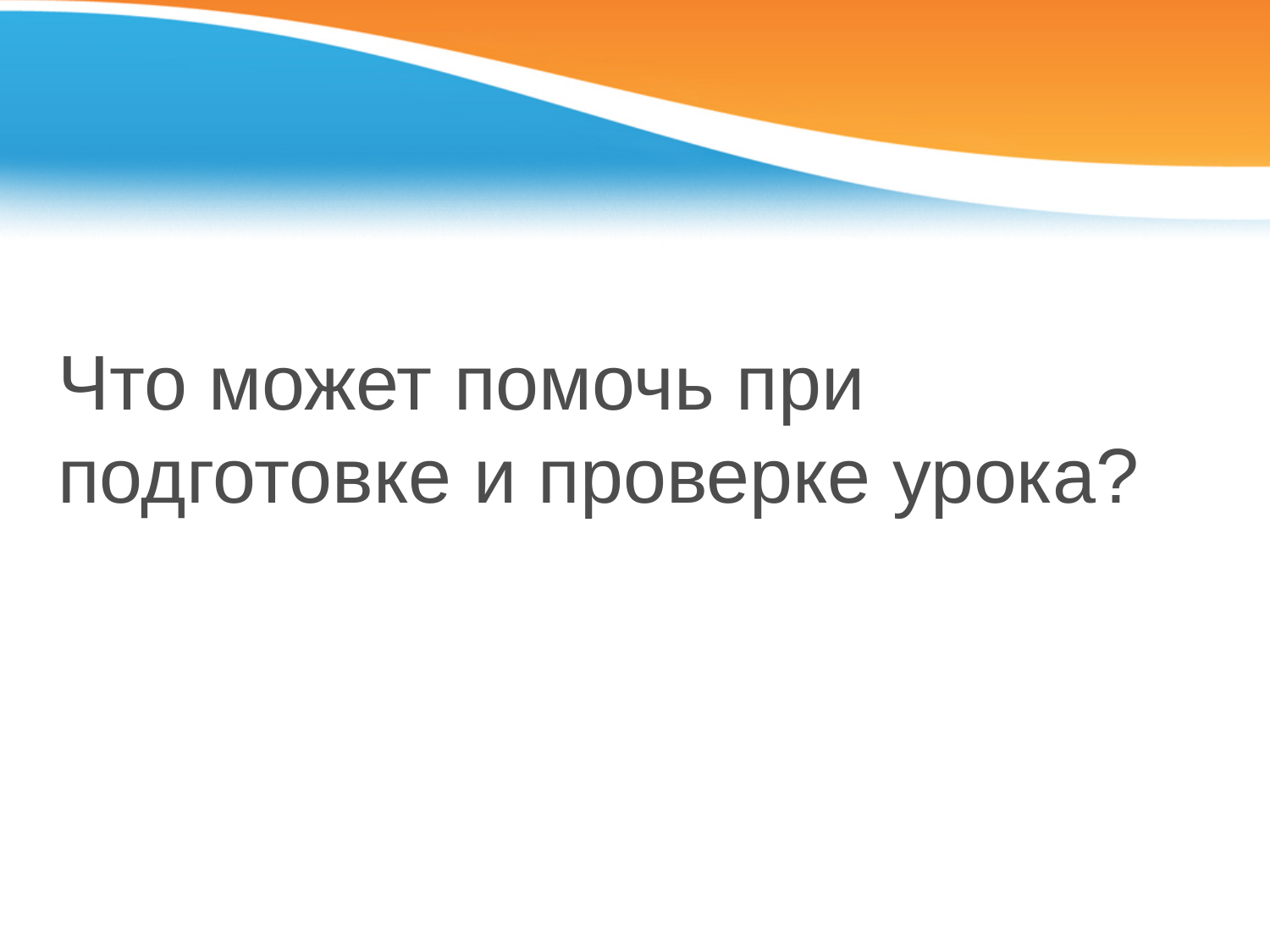

# Что может помочь при подготовке и проверке урока?